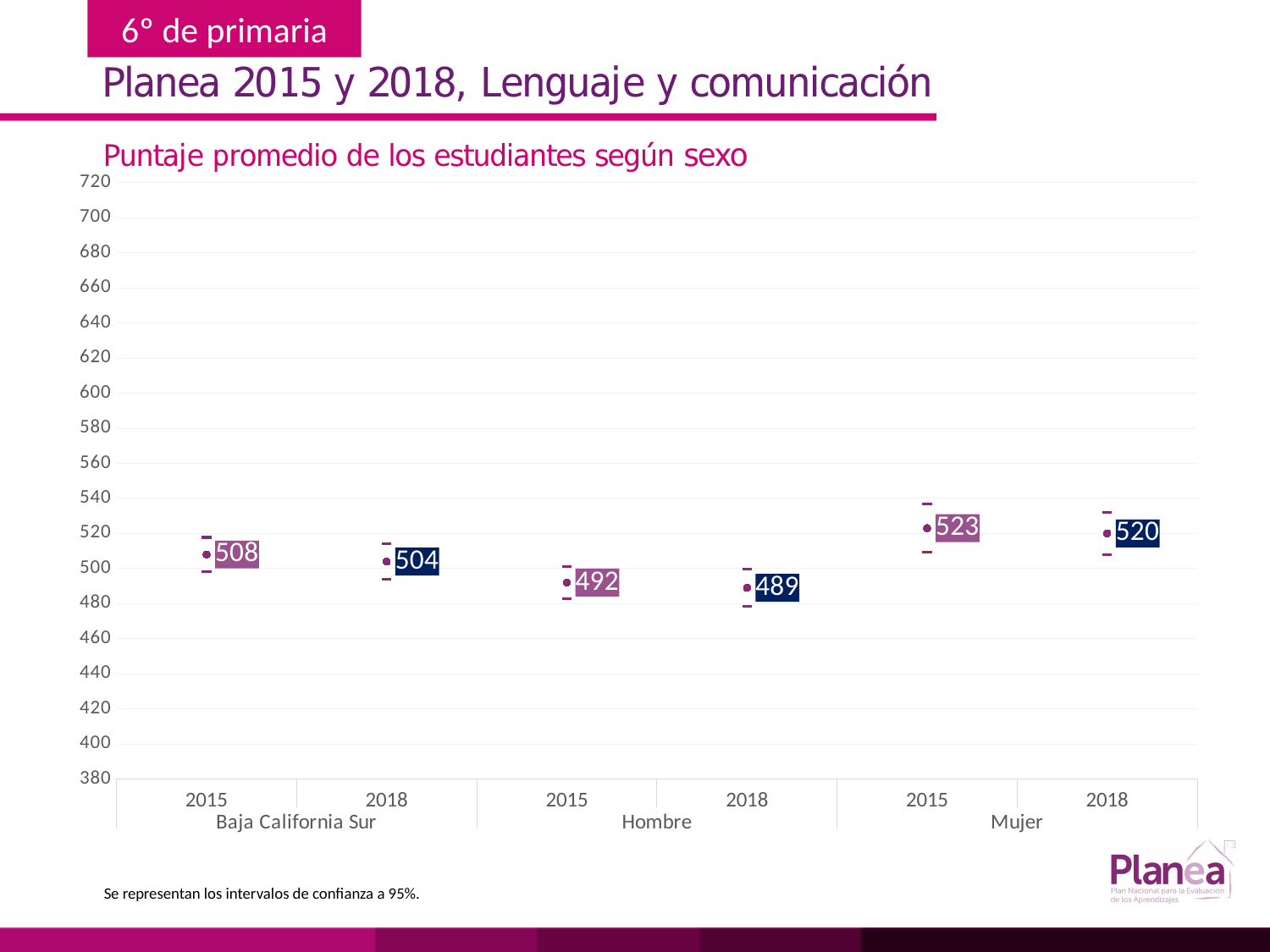

Planea 2015 y 2018, Lenguaje y comunicación

Puntaje promedio de los estudiantes según sexo

### Chart

| Category |  |  |  |
|---|---|---|---|
| 2015 | 498.249 | 517.751 | 508.0 |
| 2018 | 493.851 | 514.149 | 504.0 |
| 2015 | 482.846 | 501.154 | 492.0 |
| 2018 | 478.453 | 499.547 | 489.0 |
| 2015 | 509.269 | 536.731 | 523.0 |
| 2018 | 508.06 | 531.94 | 520.0 |
Se representan los intervalos de confianza a 95%.